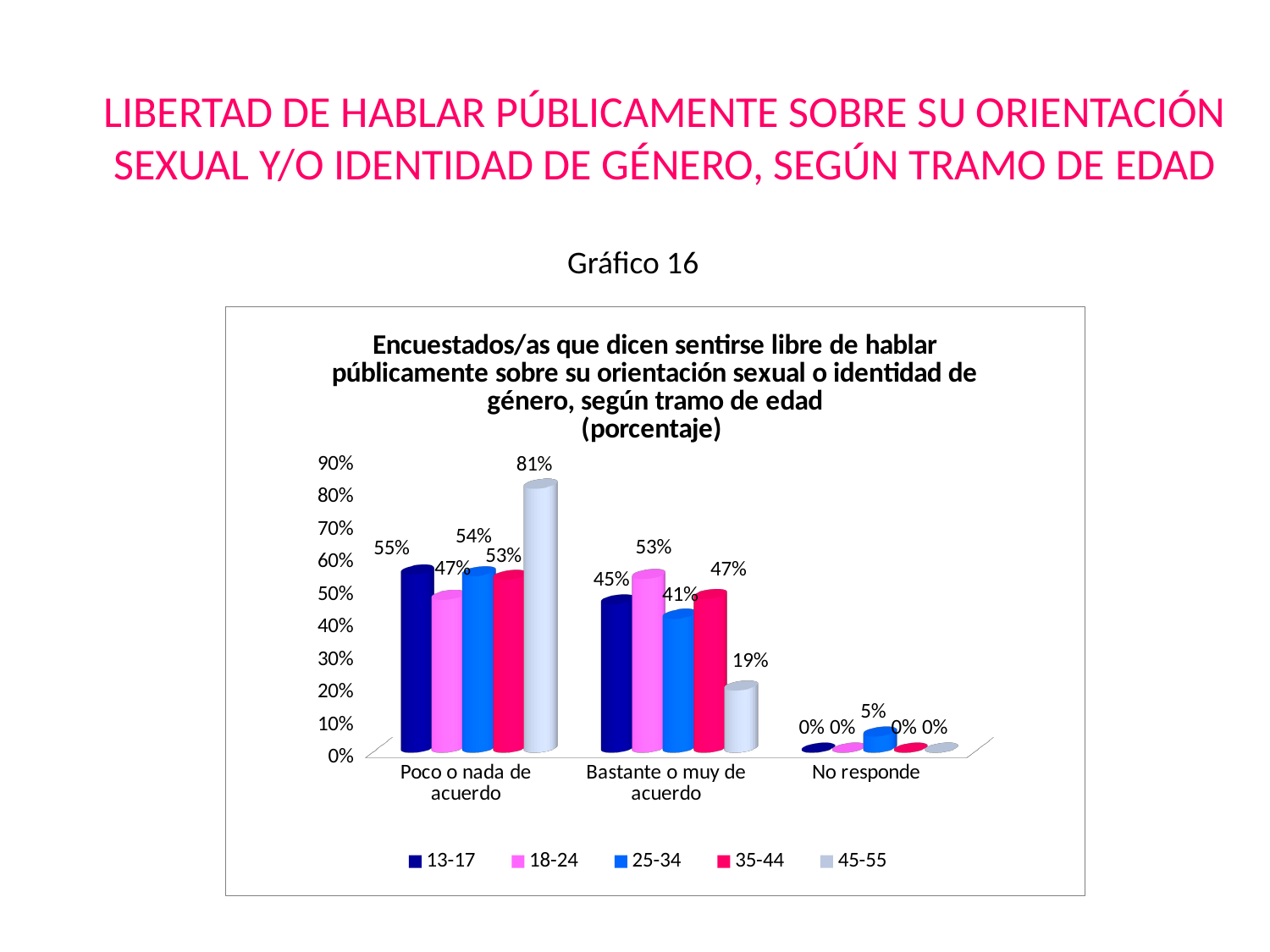

LIBERTAD DE HABLAR PÚBLICAMENTE SOBRE SU ORIENTACIÓN SEXUAL Y/O IDENTIDAD DE GÉNERO, SEGÚN TRAMO DE EDAD
Gráfico 16

[unsupported chart]